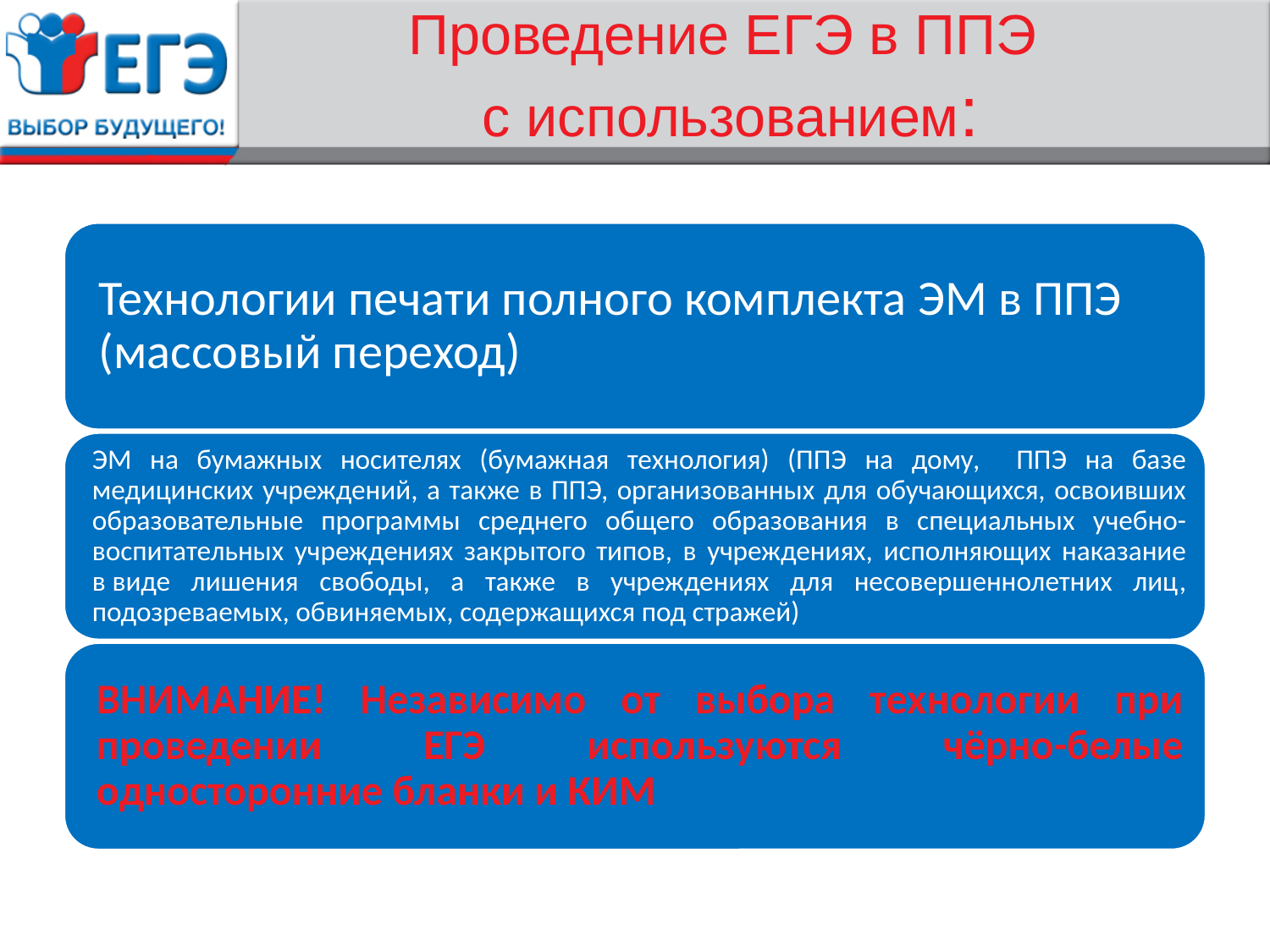

# Проведение ЕГЭ в ППЭ с использованием:
Технологии печати полного комплекта ЭМ в ППЭ (массовый переход)
ЭМ на бумажных носителях (бумажная технология) (ППЭ на дому,  ППЭ на базе медицинских учреждений, а также в ППЭ, организованных для обучающихся, освоивших образовательные программы среднего общего образования в специальных учебно-воспитательных учреждениях закрытого типов, в учреждениях, исполняющих наказание в виде лишения свободы, а также в учреждениях для несовершеннолетних лиц, подозреваемых, обвиняемых, содержащихся под стражей)
ВНИМАНИЕ! Независимо от выбора технологии при проведении ЕГЭ используются чёрно-белые односторонние бланки и КИМ